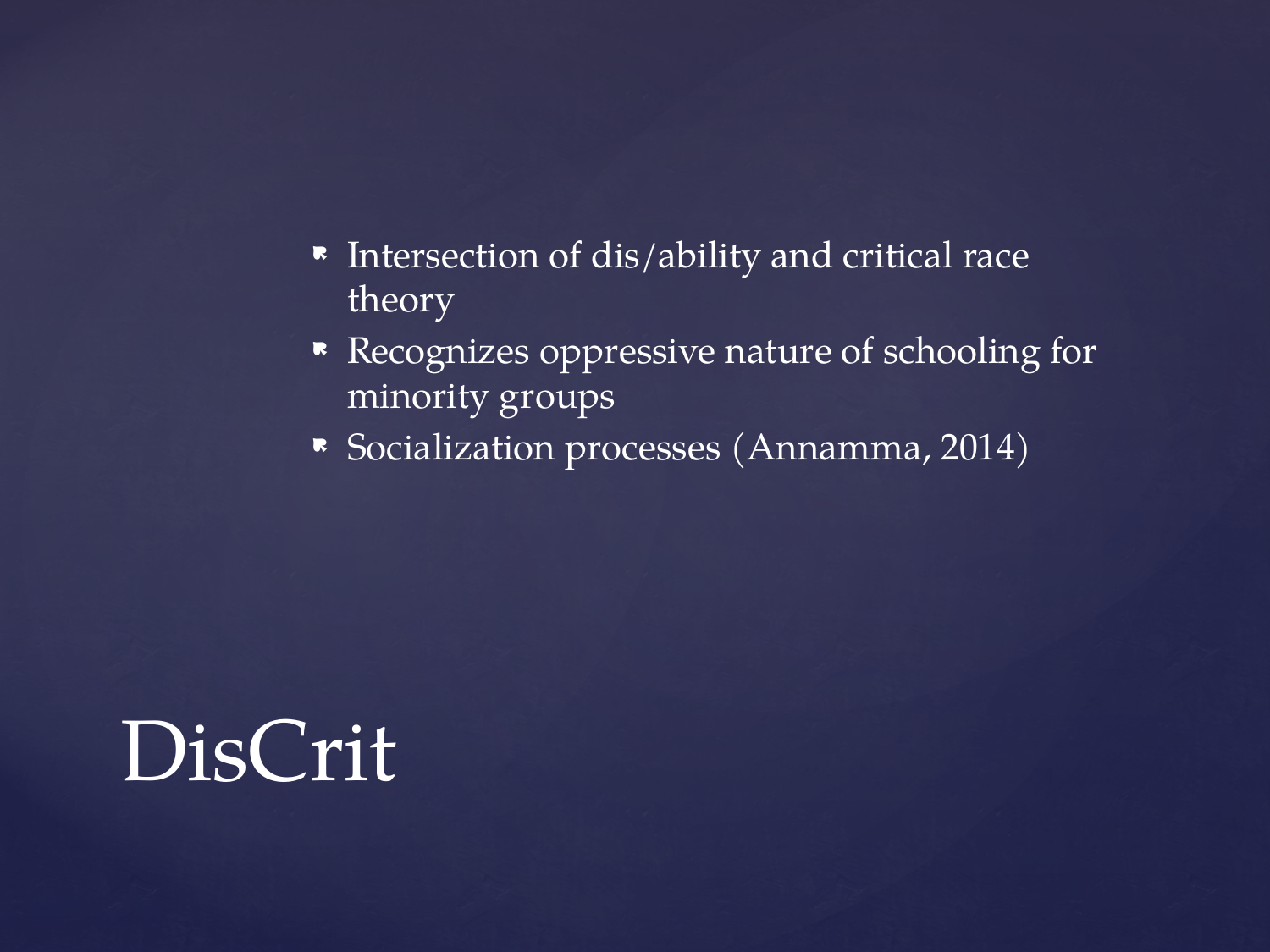

Intersection of dis/ability and critical race theory
Recognizes oppressive nature of schooling for minority groups
Socialization processes (Annamma, 2014)
# DisCrit